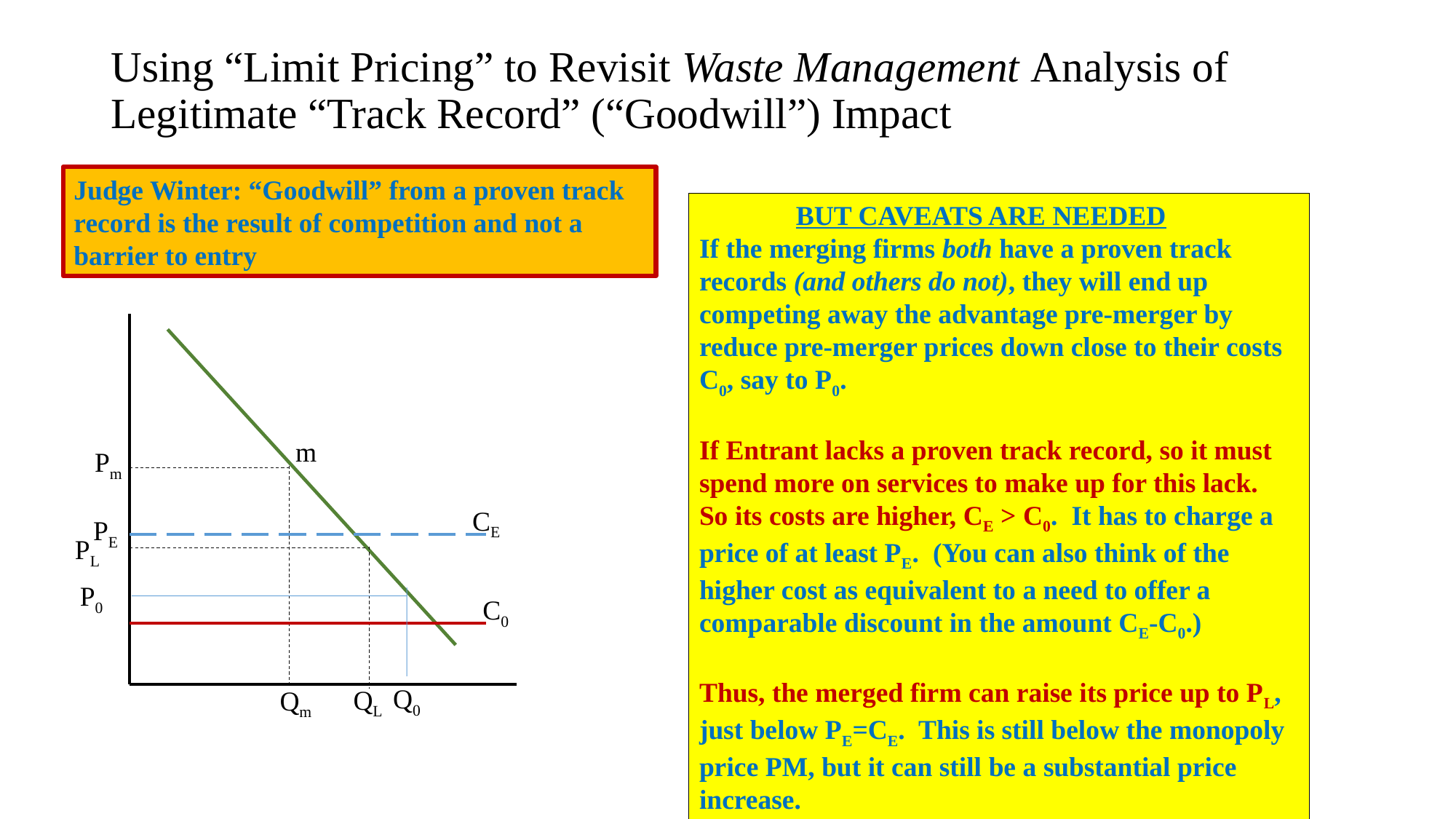

# Using “Limit Pricing” to Revisit Waste Management Analysis of Legitimate “Track Record” (“Goodwill”) Impact
Judge Winter: “Goodwill” from a proven track record is the result of competition and not a barrier to entry
              BUT CAVEATS ARE NEEDED
If the merging firms both have a proven track records (and others do not), they will end up competing away the advantage pre-merger by reduce pre-merger prices down close to their costs C0, say to P0.

If Entrant lacks a proven track record, so it must spend more on services to make up for this lack.  So its costs are higher, CE > C0.  It has to charge a price of at least PE.  (You can also think of the higher cost as equivalent to a need to offer a comparable discount in the amount CE-C0.)

Thus, the merged firm can raise its price up to PL, just below PE=CE.  This is still below the monopoly price PM, but it can still be a substantial price increase.

m
Pm
CE
PE
C0
QL
Qm
PL
P0
Q0